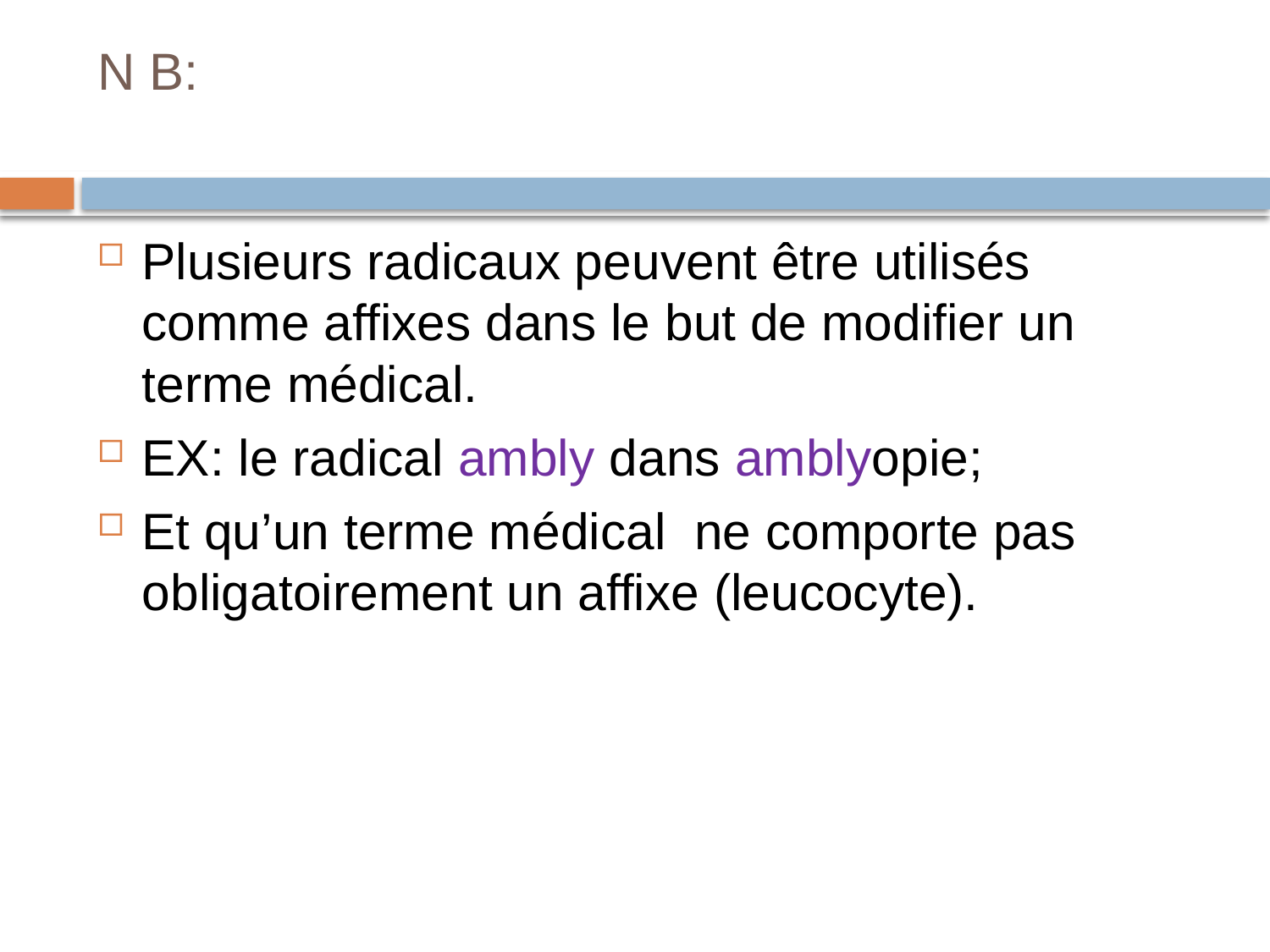

# N B:
Plusieurs radicaux peuvent être utilisés comme affixes dans le but de modifier un terme médical.
EX: le radical ambly dans amblyopie;
Et qu’un terme médical  ne comporte pas obligatoirement un affixe (leucocyte).